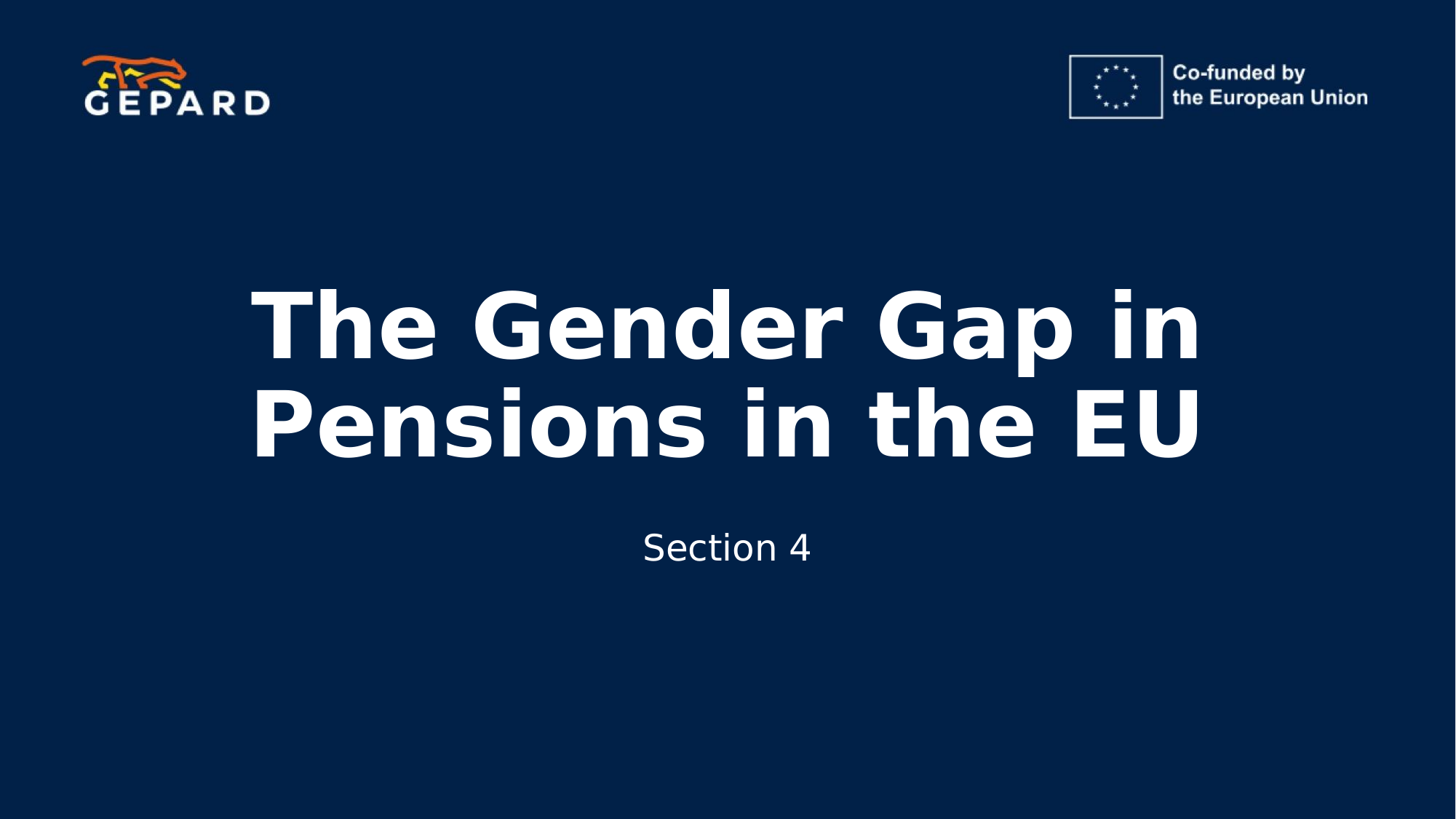

# The Gender Gap in Pensions in the EU
Section 4